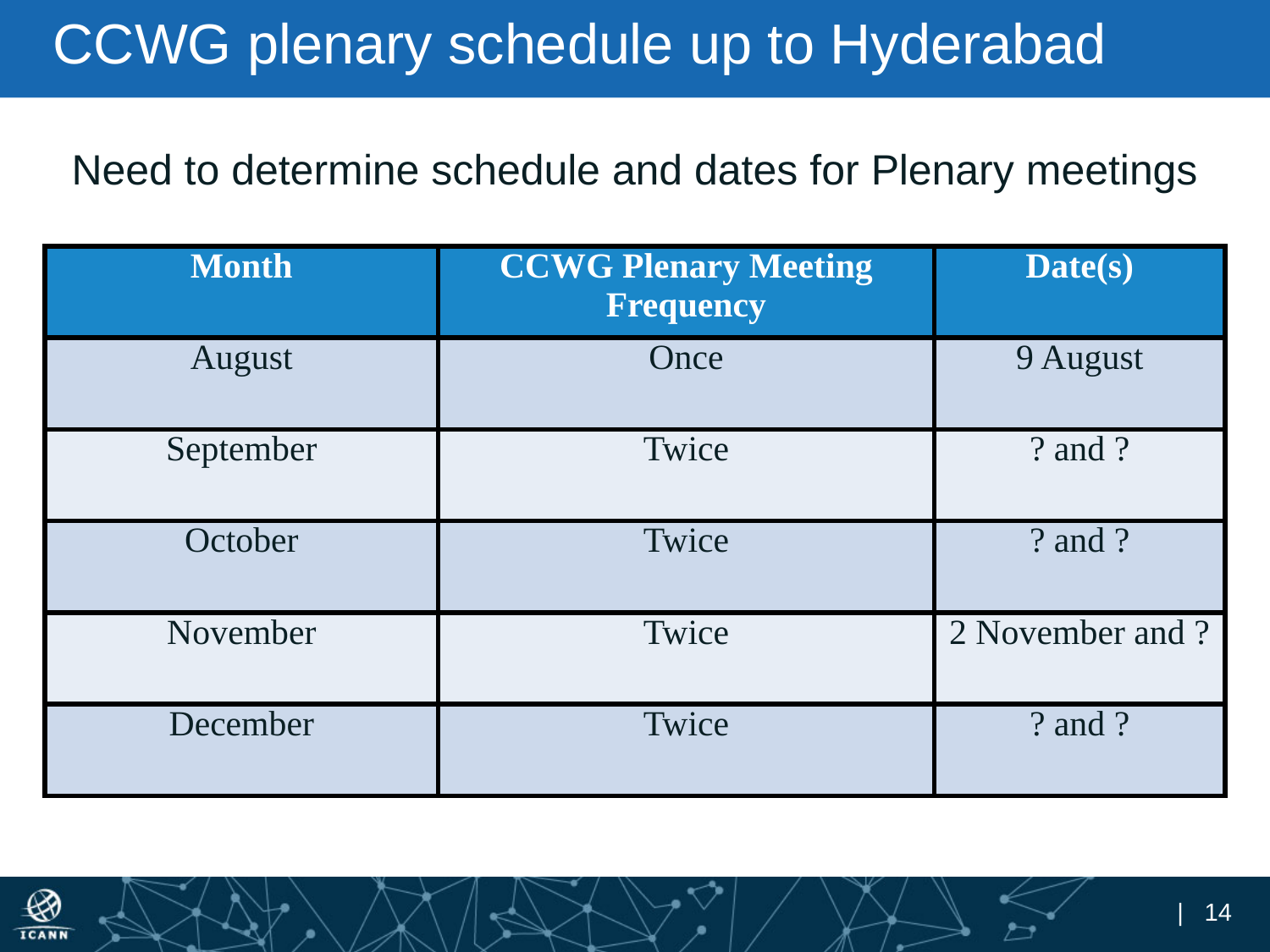

# CCWG plenary schedule up to Hyderabad
Need to determine schedule and dates for Plenary meetings
| Month | CCWG Plenary Meeting Frequency | Date(s) |
| --- | --- | --- |
| August | Once | 9 August |
| September | Twice | ? and ? |
| October | Twice | ? and ? |
| November | Twice | 2 November and ? |
| December | Twice | ? and ? |